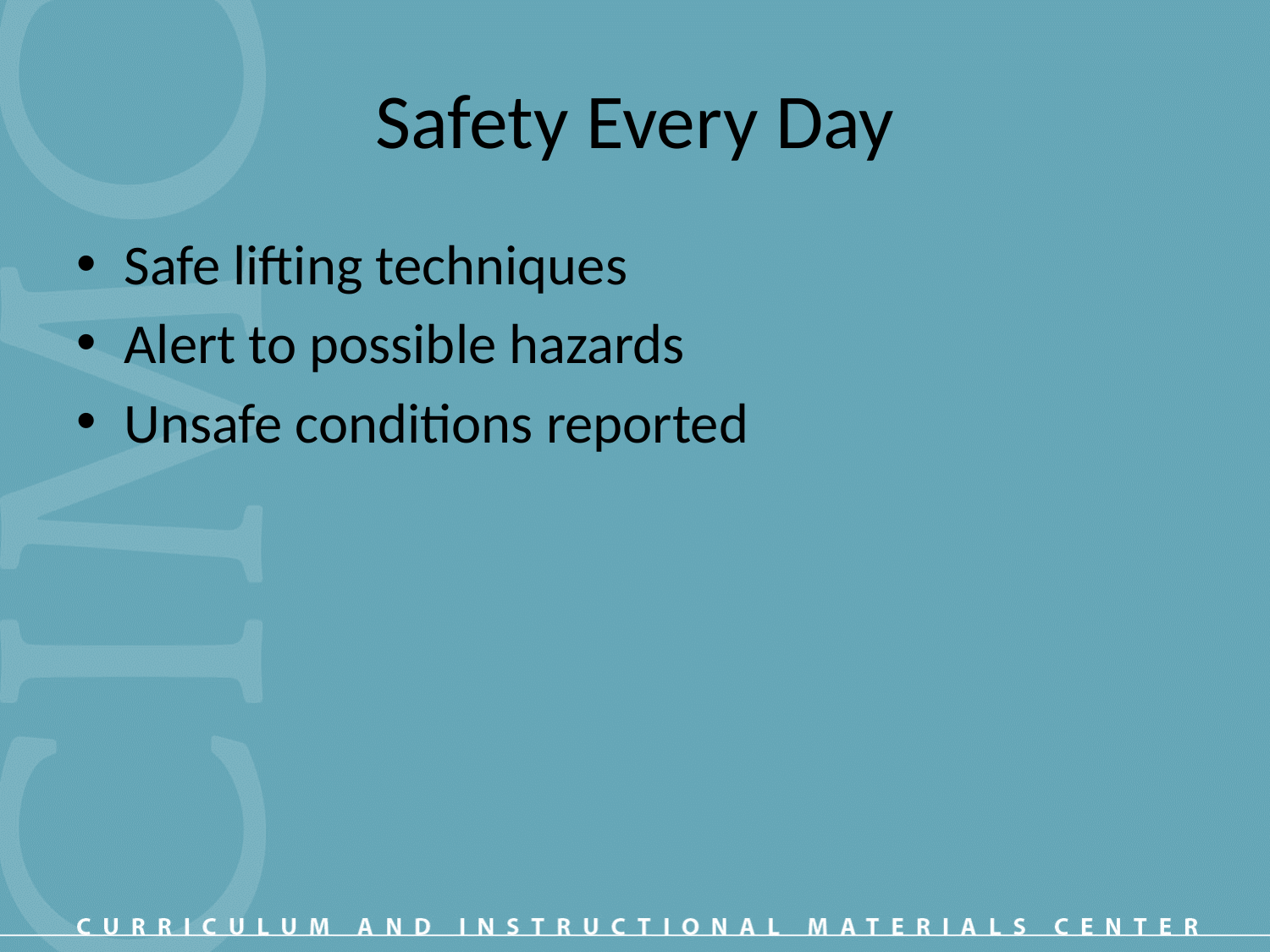

# Safety Every Day
Safe lifting techniques
Alert to possible hazards
Unsafe conditions reported